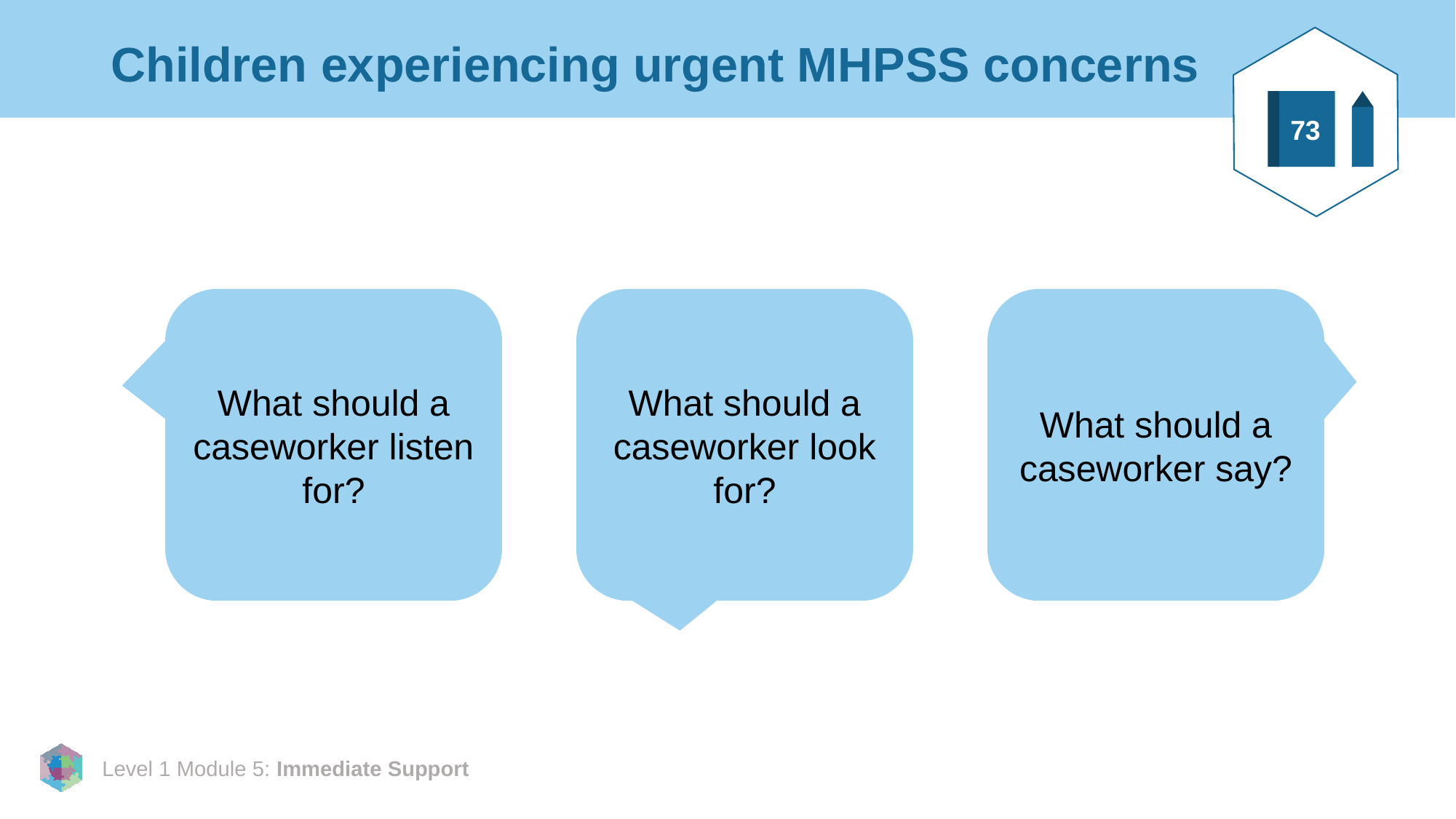

# Children experiencing urgent MHPSS concerns

73

What should a caseworker listen for?
What should a caseworker look for?
What should a caseworker say?